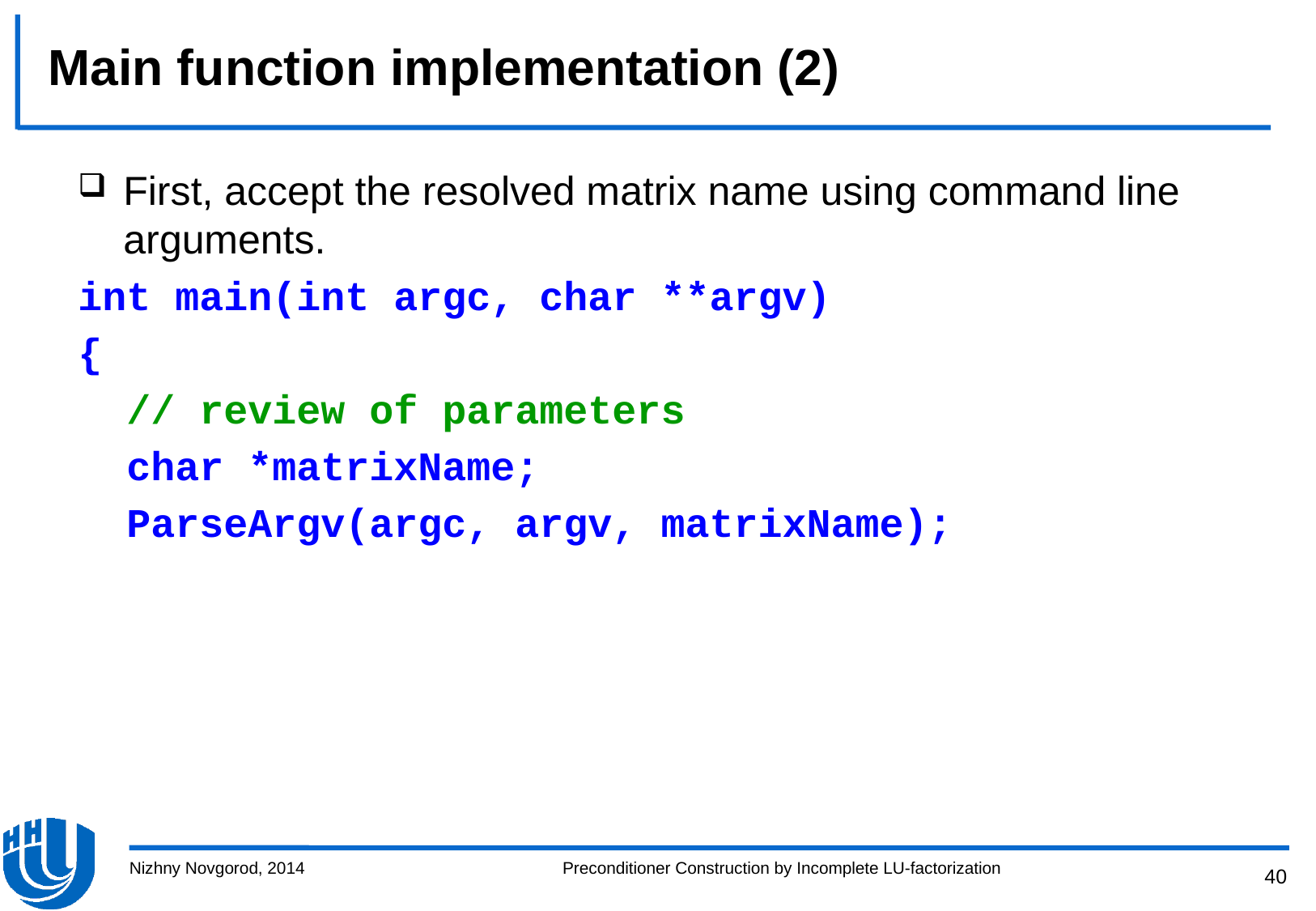

# Main function implementation (2)
First, accept the resolved matrix name using command line arguments.
int main(int argc, char **argv)
{
  // review of parameters
  char *matrixName;
  ParseArgv(argc, argv, matrixName);
Nizhny Novgorod, 2014
Preconditioner Construction by Incomplete LU-factorization